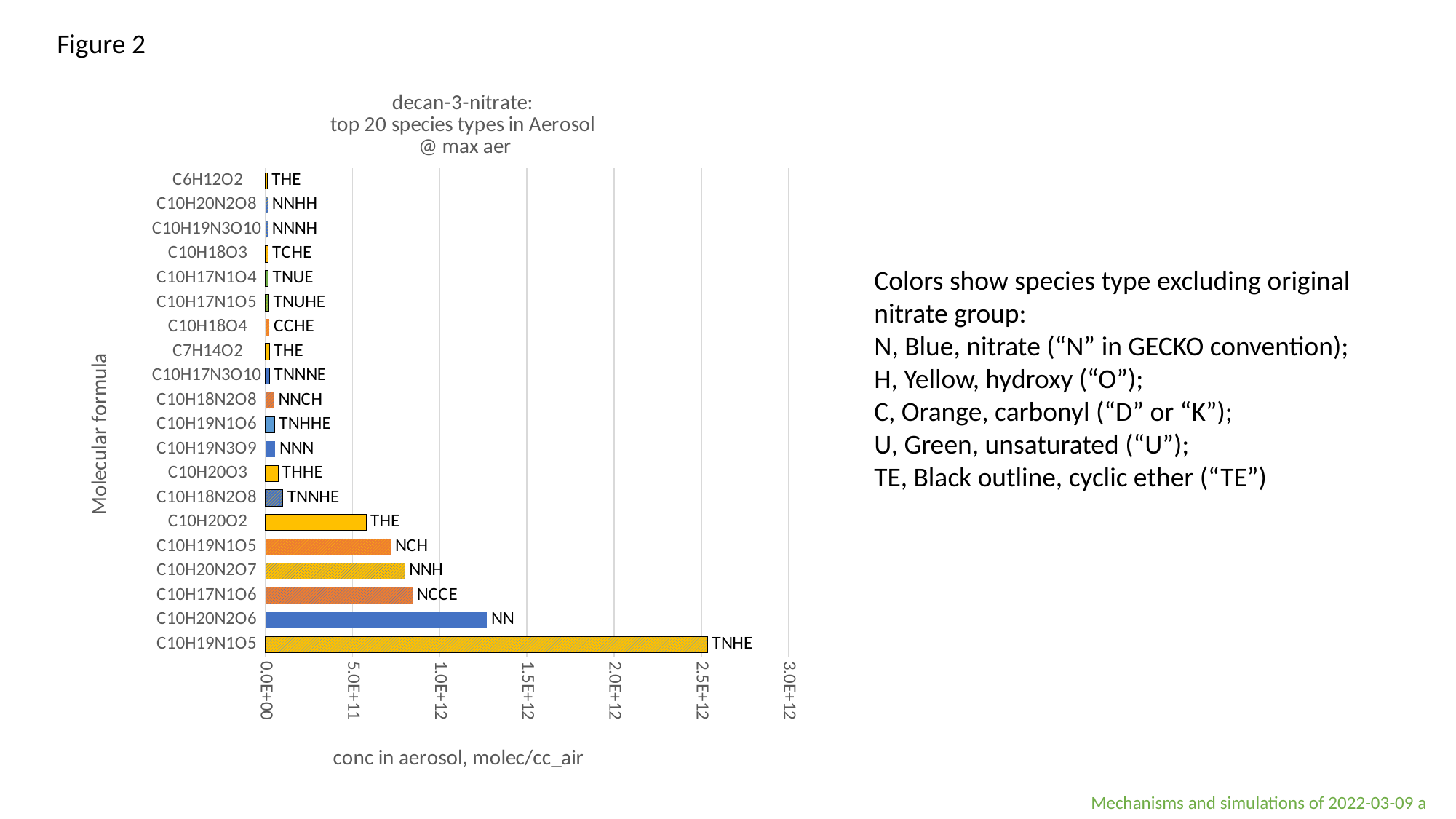

Figure 2

### Chart: decan-3-nitrate:
top 20 species types in Aerosol
@ max aer

| Category |  |
|---|---|
| C10H19N1O5  | 2537205192814.0 |
| C10H20N2O6  | 1270542700000.0 |
| C10H17N1O6  | 844254300000.0 |
| C10H20N2O7  | 799610481893.0 |
| C10H19N1O5  | 719443393511.278 |
| C10H20O2    | 577616912800.0 |
| C10H18N2O8  | 100410197703.4 |
| C10H20O3    | 72133670224.0 |
| C10H19N3O9  | 55755104784.328 |
| C10H19N1O6  | 52448742725.52201 |
| C10H18N2O8  | 49257898300.217 |
| C10H17N3O10 | 24976459800.0 |
| C7H14O2     | 23473305237.04 |
| C10H18O4    | 22533317549.190002 |
| C10H17N1O5  | 20700368917.910004 |
| C10H17N1O4  | 16151400186.7867 |
| C10H18O3    | 14383003862.656017 |
| C10H19N3O10 | 13003506480.0 |
| C10H20N2O8  | 12969379689.936998 |
| C6H12O2     | 11106148540.0 |
Colors show species type excluding original nitrate group:
N, Blue, nitrate (“N” in GECKO convention);
H, Yellow, hydroxy (“O”);
C, Orange, carbonyl (“D” or “K”);
U, Green, unsaturated (“U”);
TE, Black outline, cyclic ether (“TE”)
Mechanisms and simulations of 2022-03-09 a